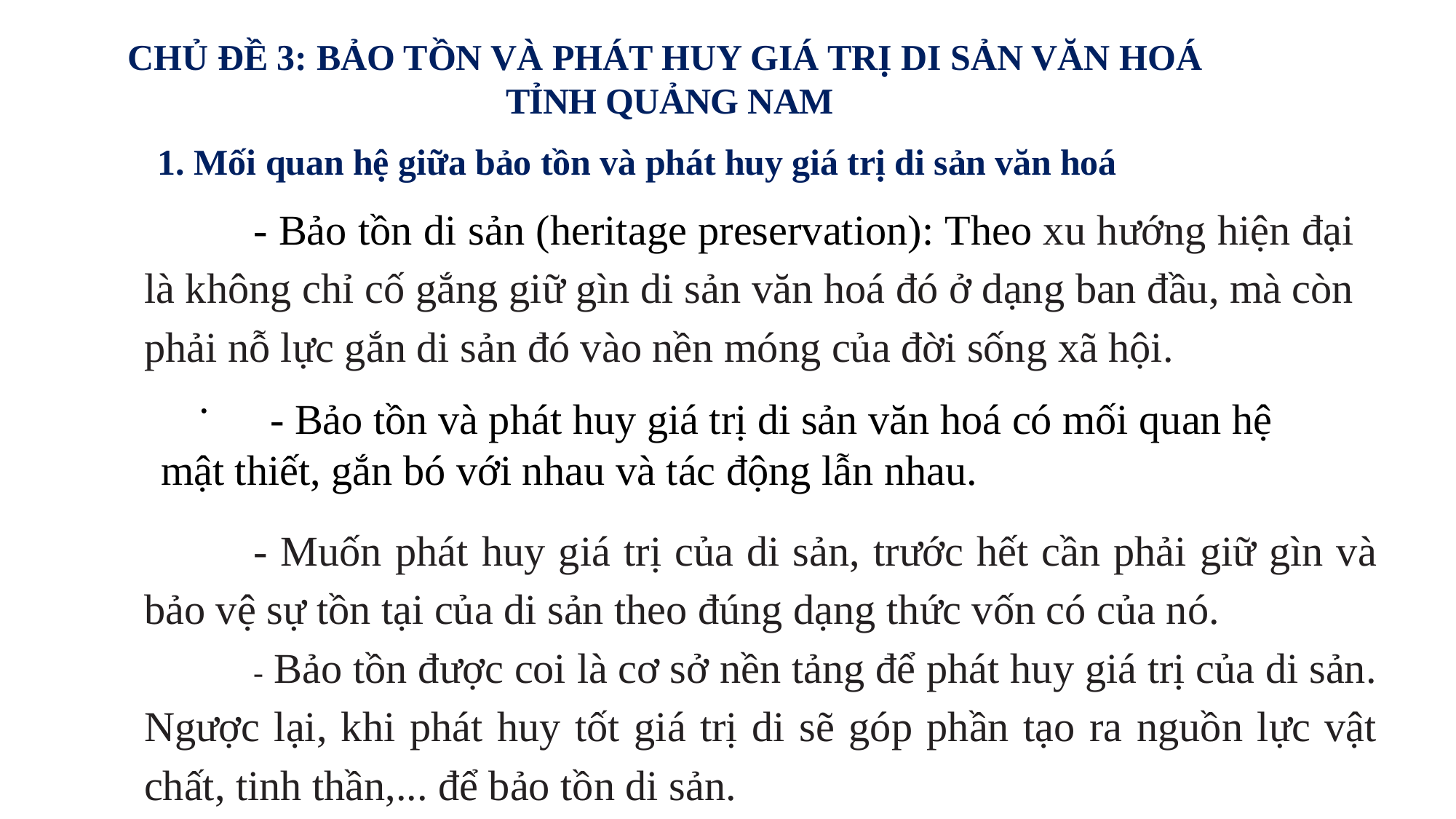

CHỦ ĐỀ 3: BẢO TỒN VÀ PHÁT HUY GIÁ TRỊ DI SẢN VĂN HOÁ
TỈNH QUẢNG NAM
1. Mối quan hệ giữa bảo tồn và phát huy giá trị di sản văn hoá
	- Bảo tồn di sản (heritage preservation): Theo xu hướng hiện đại là không chỉ cố gắng giữ gìn di sản văn hoá đó ở dạng ban đầu, mà còn phải nỗ lực gắn di sản đó vào nền móng của đời sống xã hội.
.
	- Bảo tồn và phát huy giá trị di sản văn hoá có mối quan hệ mật thiết, gắn bó với nhau và tác động lẫn nhau.
	- Muốn phát huy giá trị của di sản, trước hết cần phải giữ gìn và bảo vệ sự tồn tại của di sản theo đúng dạng thức vốn có của nó.
	- Bảo tồn được coi là cơ sở nền tảng để phát huy giá trị của di sản. Ngược lại, khi phát huy tốt giá trị di sẽ góp phần tạo ra nguồn lực vật chất, tinh thần,... để bảo tồn di sản.